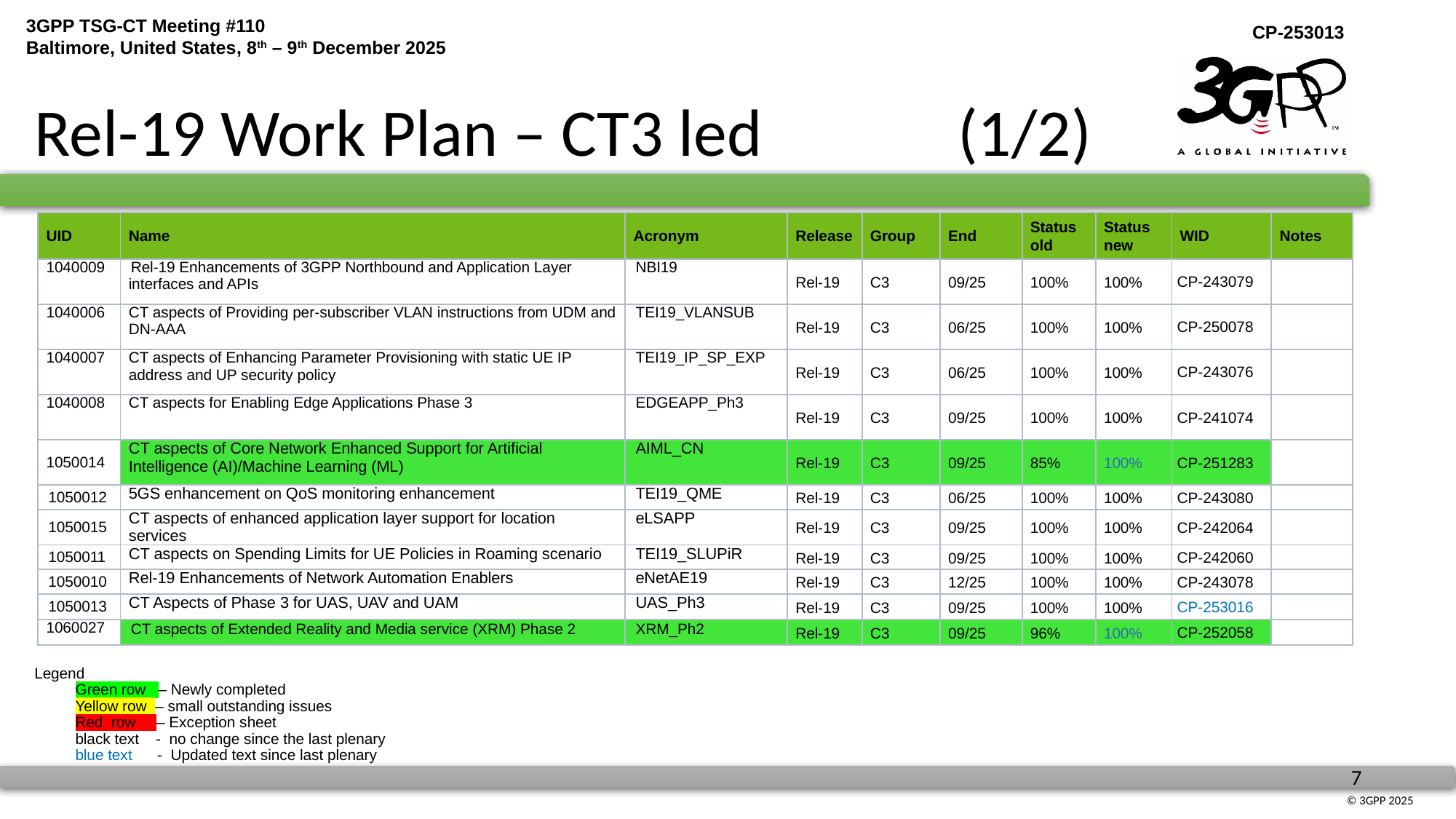

# Rel-19 Work Plan – CT3 led             (1/2)
| UID | Name | Acronym | Release | Group | End | Status old | Status new | WID | Notes |
| --- | --- | --- | --- | --- | --- | --- | --- | --- | --- |
| 1040009 | Rel-19 Enhancements of 3GPP Northbound and Application Layer interfaces and APIs | NBI19 | Rel-19 | C3 | 09/25 | 100% | 100% | CP-243079 |  |
| 1040006 | CT aspects of Providing per-subscriber VLAN instructions from UDM and DN-AAA | TEI19\_VLANSUB | Rel-19 | C3 | 06/25 | 100% | 100% | CP-250078 |  |
| 1040007 | CT aspects of Enhancing Parameter Provisioning with static UE IP address and UP security policy | TEI19\_IP\_SP\_EXP | Rel-19 | C3 | 06/25 | 100% | 100% | CP-243076 |  |
| 1040008 | CT aspects for Enabling Edge Applications Phase 3 | EDGEAPP\_Ph3 | Rel-19 | C3 | 09/25 | 100% | 100% | CP-241074 |  |
| 1050014 | CT aspects of Core Network Enhanced Support for Artificial Intelligence (AI)/Machine Learning (ML) | AIML\_CN | Rel-19 | C3 | 09/25 | 85% | 100% | CP-251283 |  |
| 1050012 | 5GS enhancement on QoS monitoring enhancement | TEI19\_QME | Rel-19 | C3 | 06/25 | 100% | 100% | CP-243080 |  |
| 1050015 | CT aspects of enhanced application layer support for location services | eLSAPP | Rel-19 | C3 | 09/25 | 100% | 100% | CP-242064 |  |
| 1050011 | CT aspects on Spending Limits for UE Policies in Roaming scenario | TEI19\_SLUPiR | Rel-19 | C3 | 09/25 | 100% | 100% | CP-242060 |  |
| 1050010 | Rel-19 Enhancements of Network Automation Enablers | eNetAE19 | Rel-19 | C3 | 12/25 | 100% | 100% | CP-243078 |  |
| 1050013 | CT Aspects of Phase 3 for UAS, UAV and UAM | UAS\_Ph3 | Rel-19 | C3 | 09/25 | 100% | 100% | CP-253016 |  |
| 1060027 | CT aspects of Extended Reality and Media service (XRM) Phase 2 | XRM\_Ph2 | Rel-19 | C3 | 09/25 | 96% | 100% | CP-252058 |  |
Legend
Green row   – Newly completed
	Yellow row  – small outstanding issues
Red  row     – Exception sheet
	black text    -  no change since the last plenary
	blue text      -  Updated text since last plenary